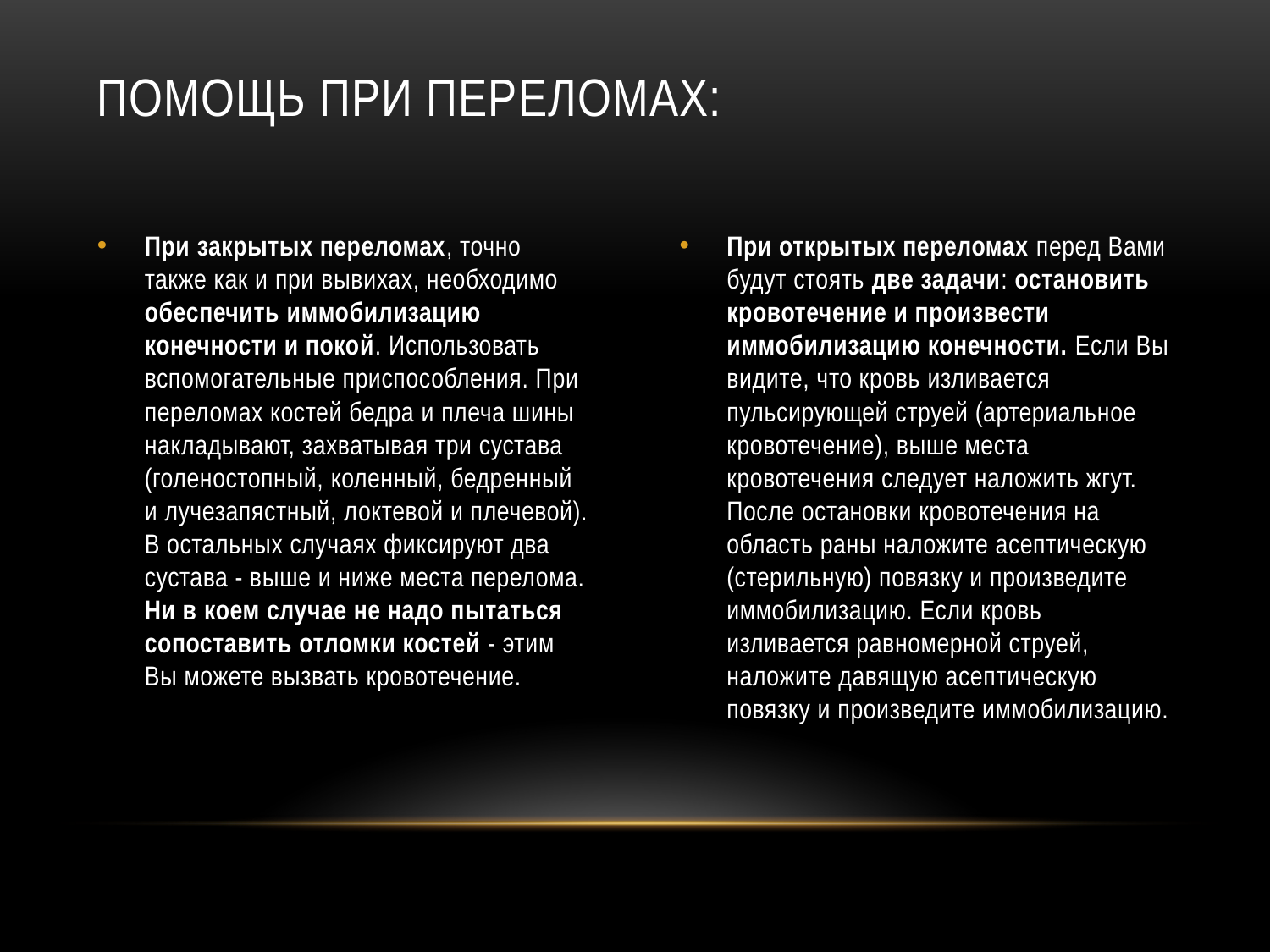

# Помощь при переломах:
При закрытых переломах, точно также как и при вывихах, необходимо обеспечить иммобилизацию конечности и покой. Использовать вспомогательные приспособления. При переломах костей бедра и плеча шины накладывают, захватывая три сустава (голеностопный, коленный, бедренный и лучезапястный, локтевой и плечевой). В остальных случаях фиксируют два сустава - выше и ниже места перелома. Ни в коем случае не надо пытаться сопоставить отломки костей - этим Вы можете вызвать кровотечение.

При открытых переломах перед Вами будут стоять две задачи: остановить кровотечение и произвести иммобилизацию конечности. Если Вы видите, что кровь изливается пульсирующей струей (артериальное кровотечение), выше места кровотечения следует наложить жгут. После остановки кровотечения на область раны наложите асептическую (стерильную) повязку и произведите иммобилизацию. Если кровь изливается равномерной струей, наложите давящую асептическую повязку и произведите иммобилизацию.